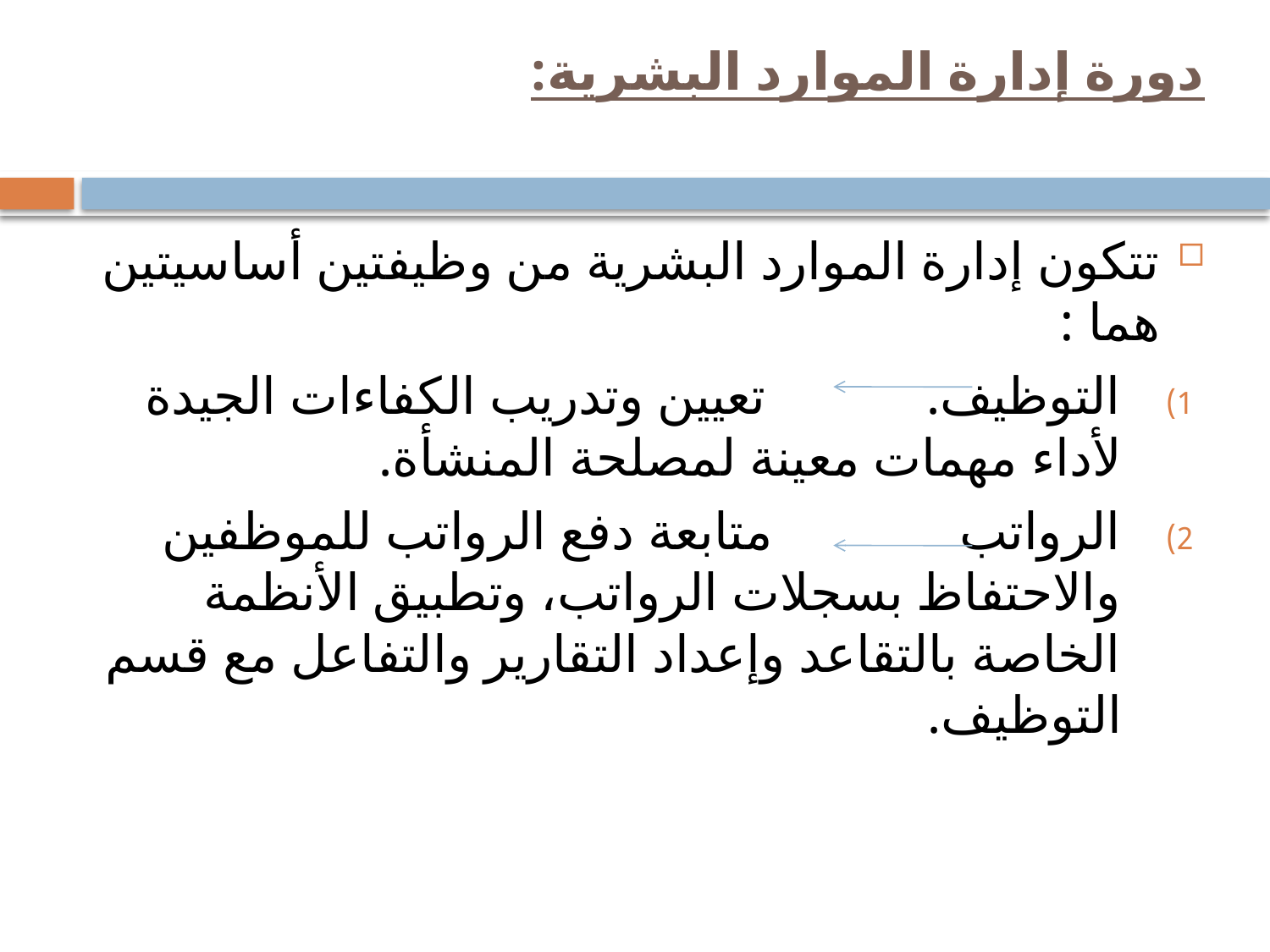

# دورة إدارة الموارد البشرية:
تتكون إدارة الموارد البشرية من وظيفتين أساسيتين هما :
التوظيف.            تعيين وتدريب الكفاءات الجيدة لأداء مهمات معينة لمصلحة المنشأة.
الرواتب              متابعة دفع الرواتب للموظفين والاحتفاظ بسجلات الرواتب، وتطبيق الأنظمة الخاصة بالتقاعد وإعداد التقارير والتفاعل مع قسم التوظيف.